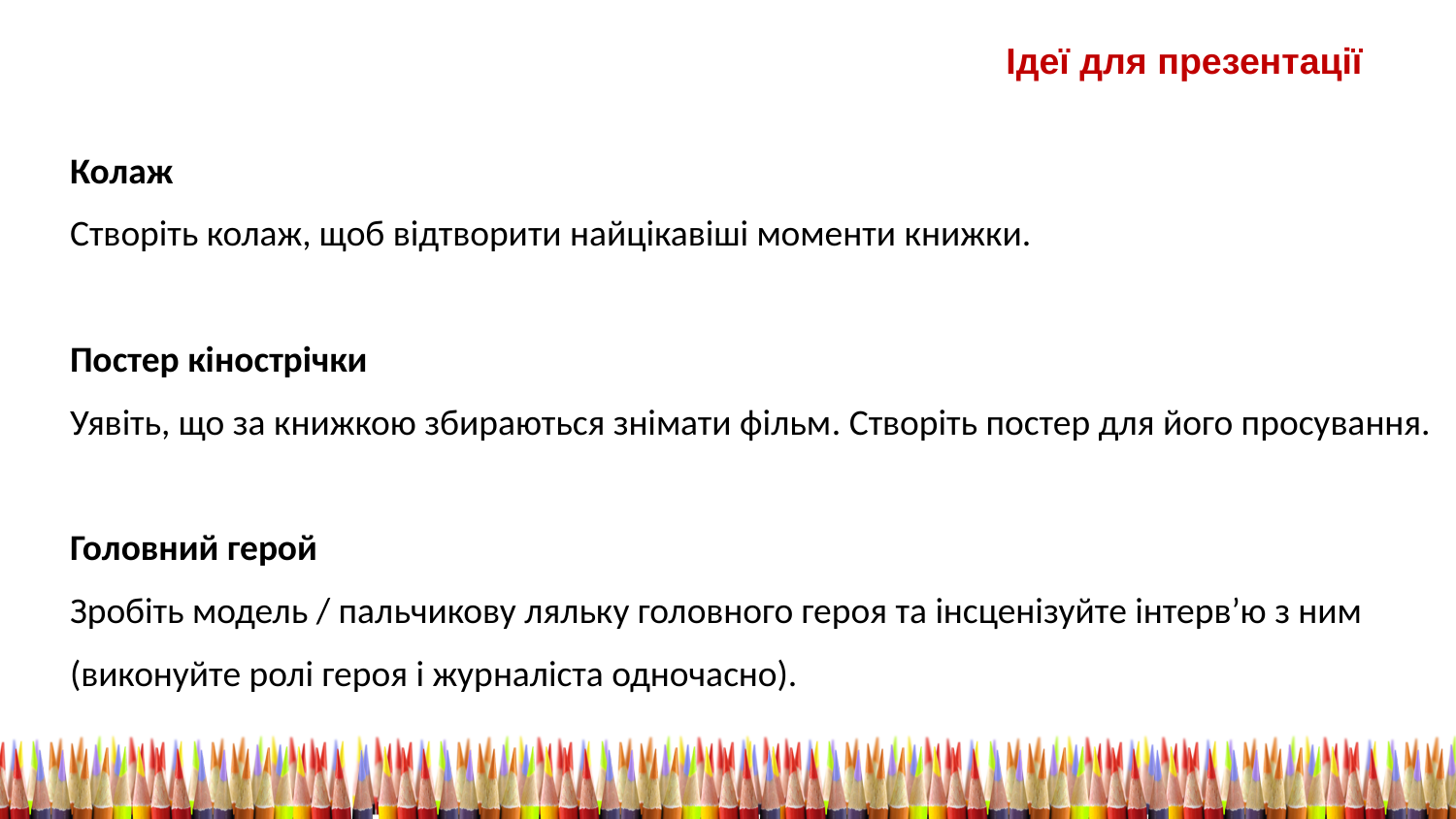

Ідеї для презентації

Колаж
Створіть колаж, щоб відтворити найцікавіші моменти книжки.

Постер кінострічки
Уявіть, що за книжкою збираються знімати фільм. Створіть постер для його просування.

Головний герой
Зробіть модель / пальчикову ляльку головного героя та інсценізуйте інтерв’ю з ним
(виконуйте ролі героя і журналіста одночасно).